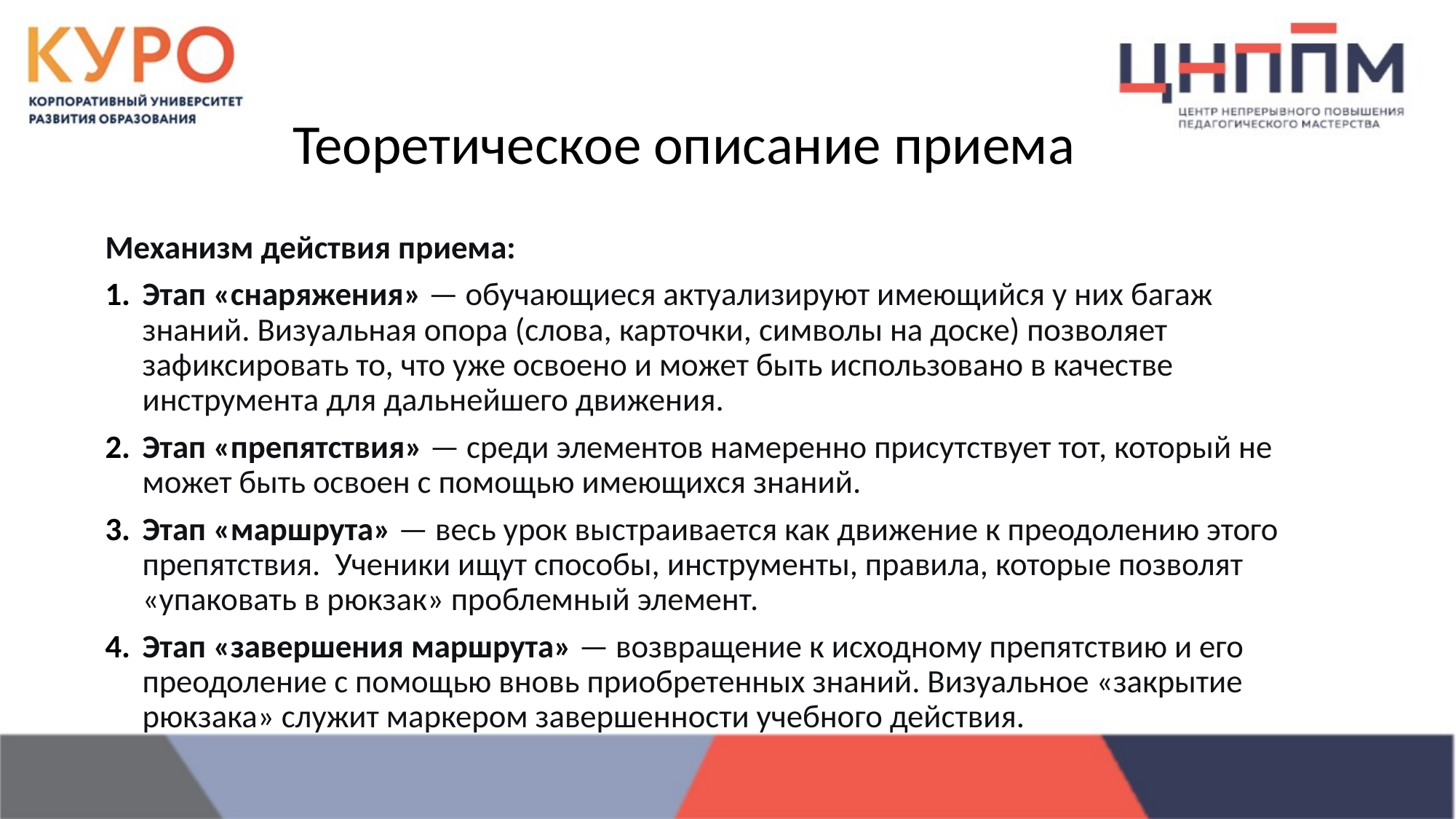

# Теоретическое описание приема
Механизм действия приема:
Этап «снаряжения» — обучающиеся актуализируют имеющийся у них багаж знаний. Визуальная опора (слова, карточки, символы на доске) позволяет зафиксировать то, что уже освоено и может быть использовано в качестве инструмента для дальнейшего движения.
Этап «препятствия» — среди элементов намеренно присутствует тот, который не может быть освоен с помощью имеющихся знаний.
Этап «маршрута» — весь урок выстраивается как движение к преодолению этого препятствия.  Ученики ищут способы, инструменты, правила, которые позволят «упаковать в рюкзак» проблемный элемент.
Этап «завершения маршрута» — возвращение к исходному препятствию и его преодоление с помощью вновь приобретенных знаний. Визуальное «закрытие рюкзака» служит маркером завершенности учебного действия.